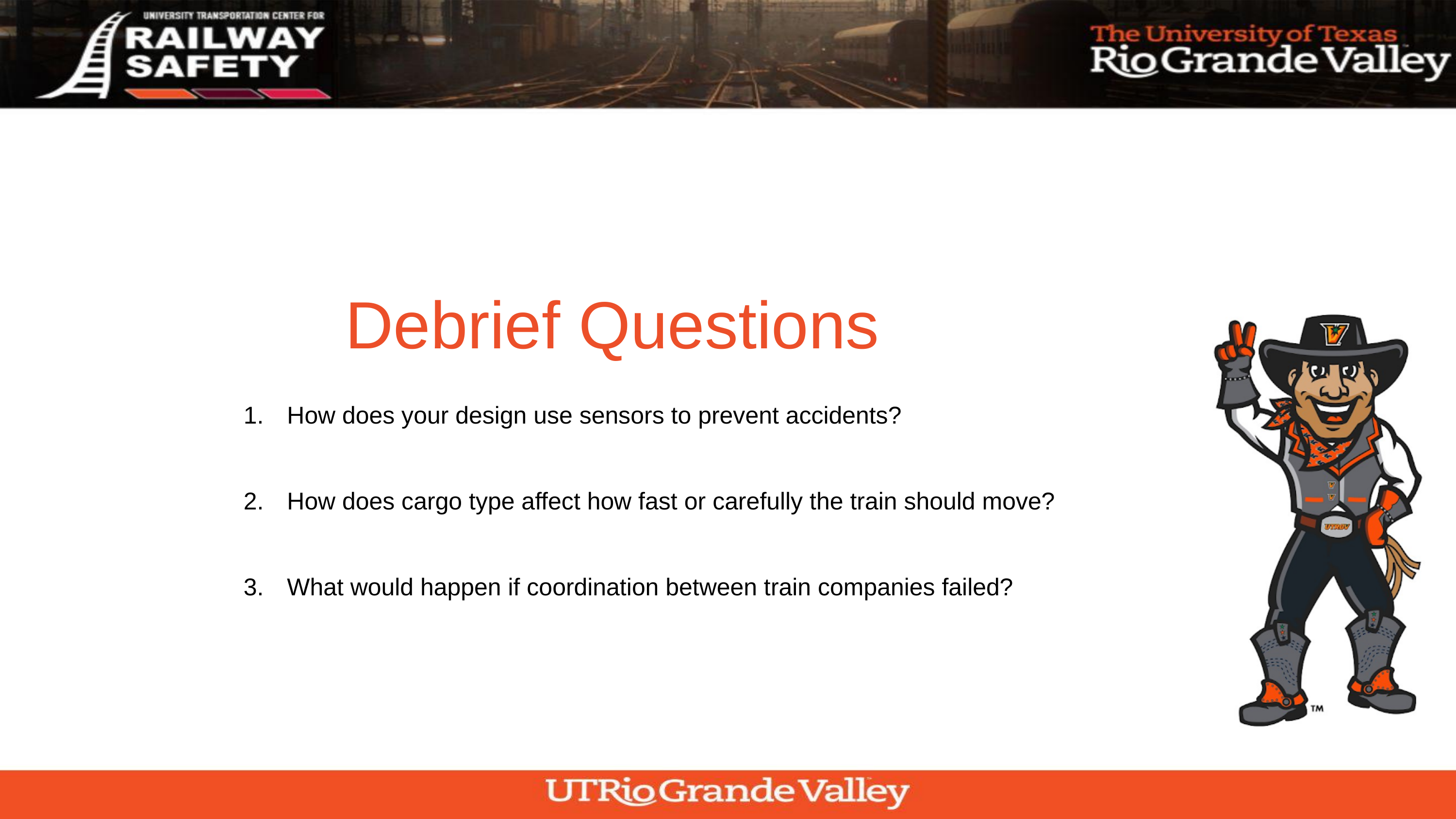

Debrief Questions

How does your design use sensors to prevent accidents?
How does cargo type affect how fast or carefully the train should move?
What would happen if coordination between train companies failed?